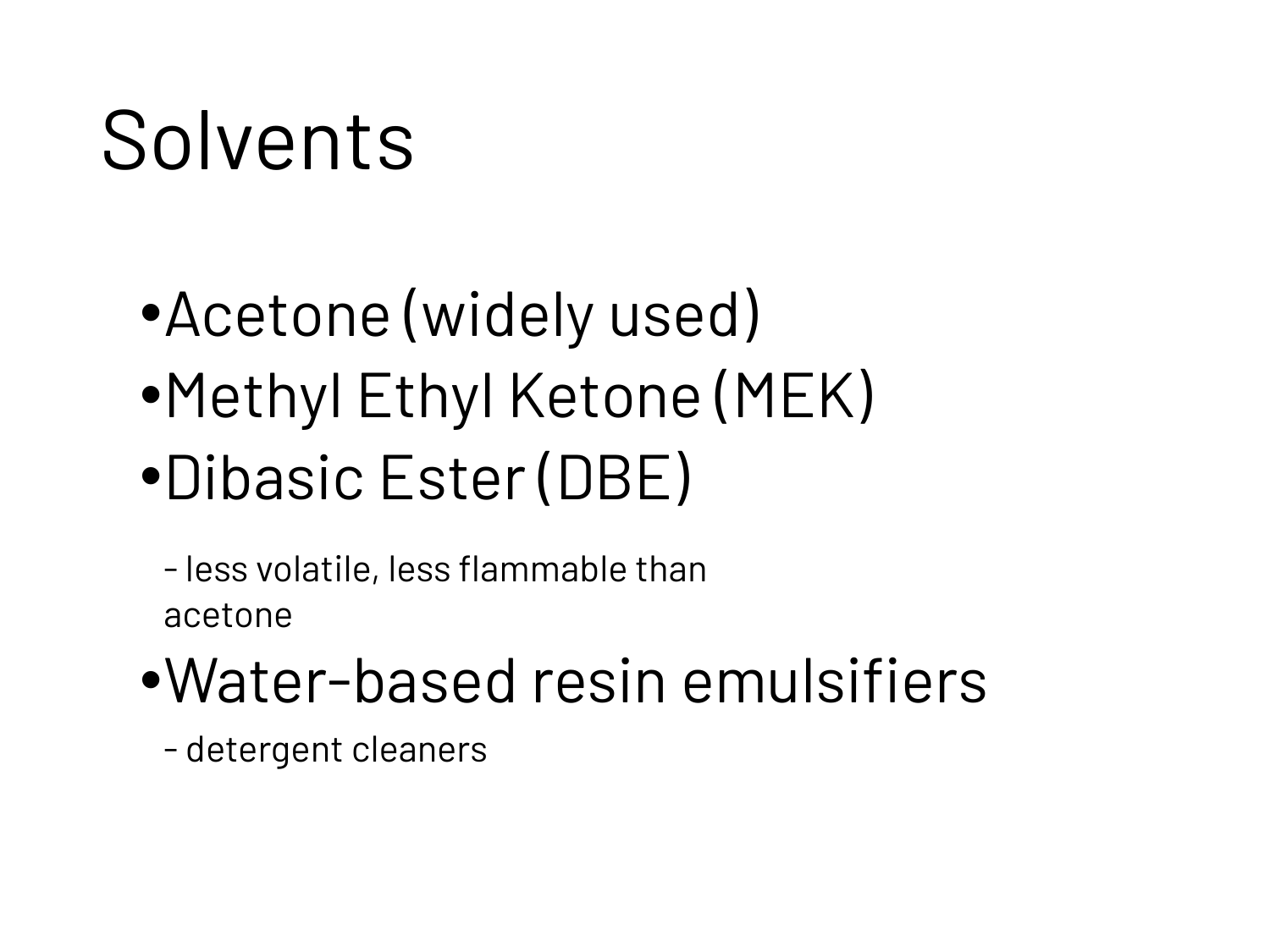

# Solvents
Acetone (widely used)
Methyl Ethyl Ketone (MEK)
Dibasic Ester (DBE)
	- less volatile, less flammable than                                                               	acetone
Water-based resin emulsifiers
	- detergent cleaners